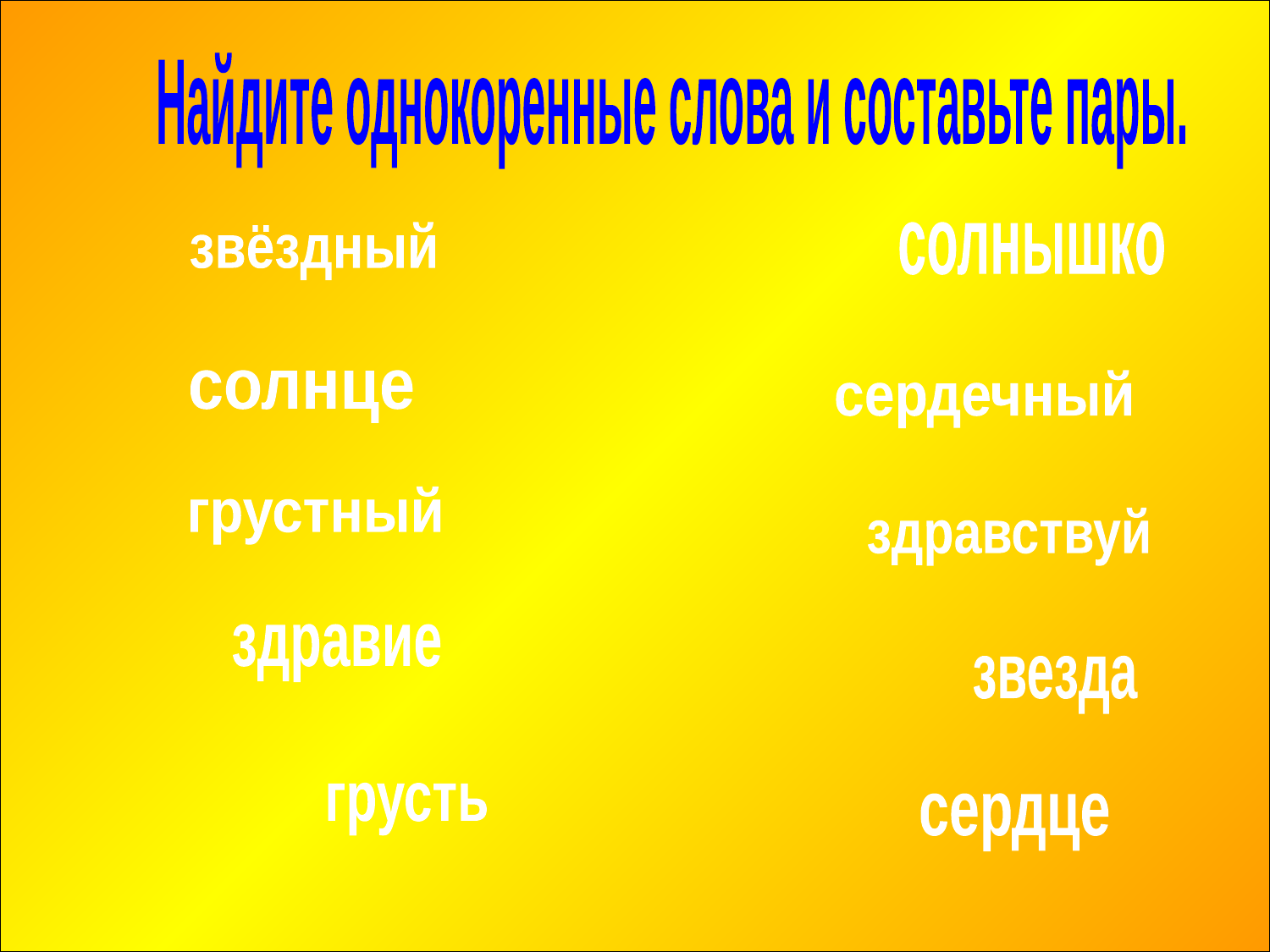

Найдите однокоренные слова и составьте пары.
звёздный
солнышко
 солнце
 сердечный
грустный
здравствуй
здравие
звезда
грусть
сердце